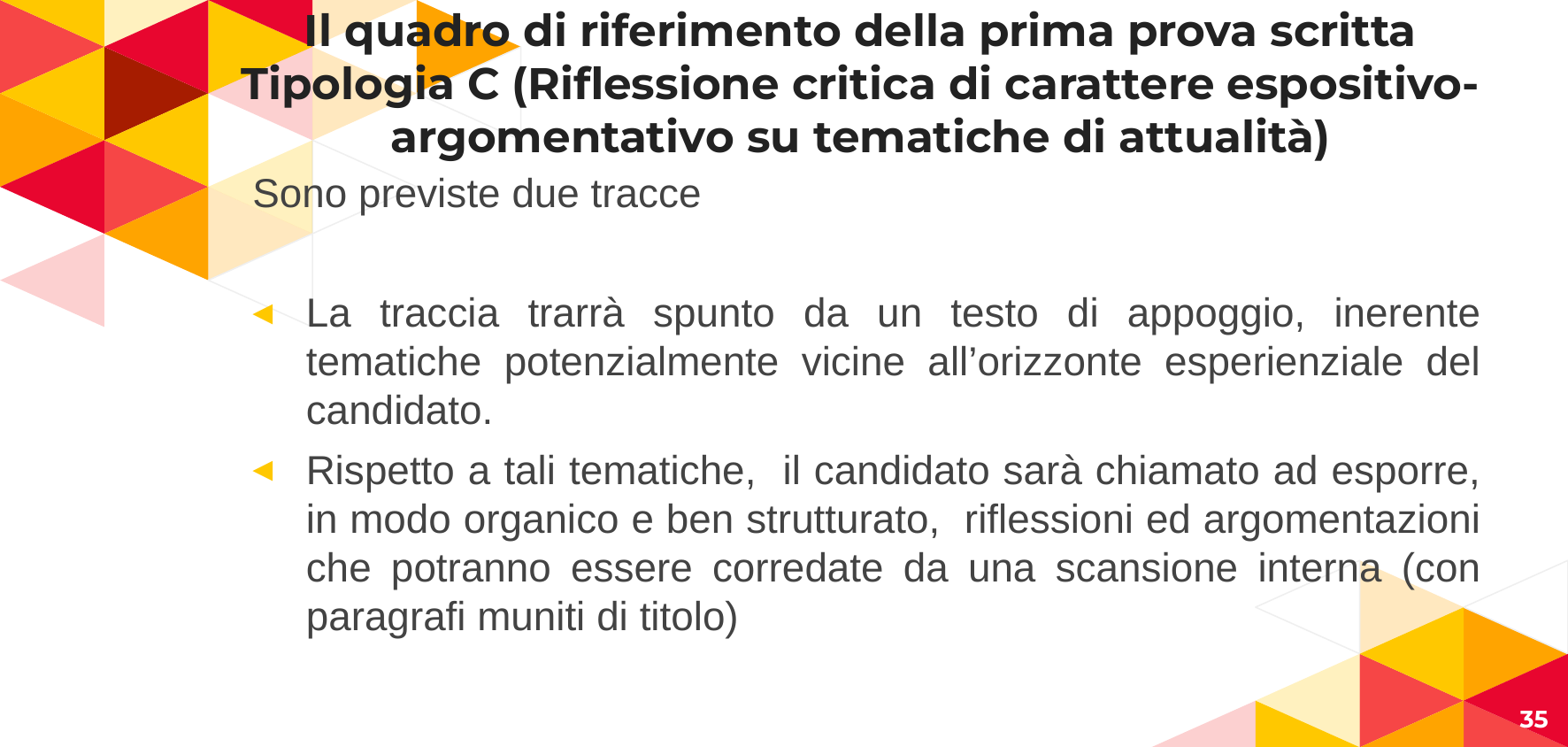

# Il quadro di riferimento della prima prova scritta Tipologia C (Riflessione critica di carattere espositivo-argomentativo su tematiche di attualità)
Sono previste due tracce

La traccia trarrà spunto da un testo di appoggio, inerente tematiche potenzialmente vicine all’orizzonte esperienziale del candidato.
Rispetto a tali tematiche,  il candidato sarà chiamato ad esporre, in modo organico e ben strutturato,  riflessioni ed argomentazioni che potranno essere corredate da una scansione interna (con paragrafi muniti di titolo)

35